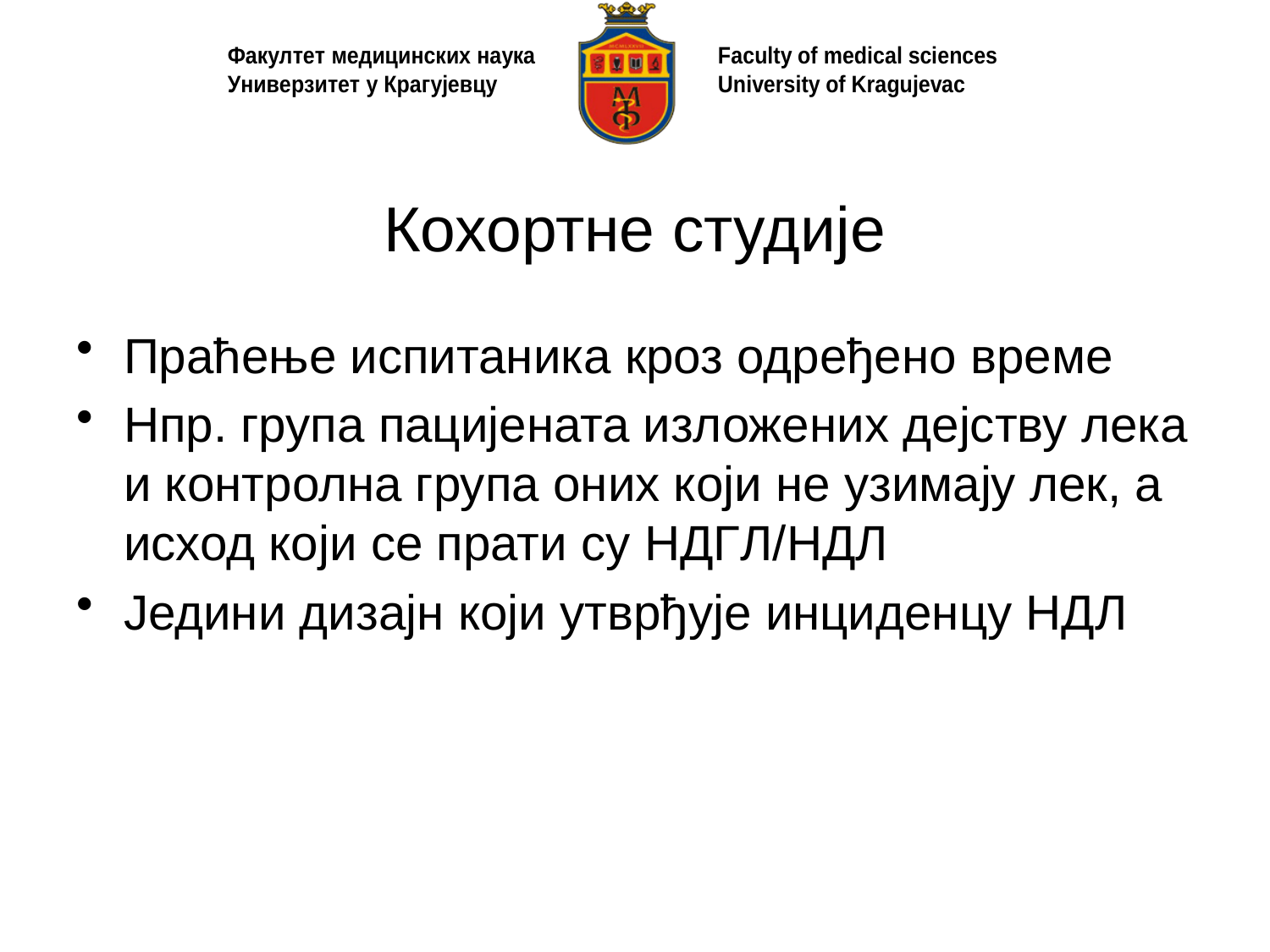

# Кохортне студије
Праћење испитаника кроз одређено време
Нпр. група пацијената изложених дејству лека и контролна група оних који не узимају лек, а исход који се прати су НДГЛ/НДЛ
Једини дизајн који утврђује инциденцу НДЛ